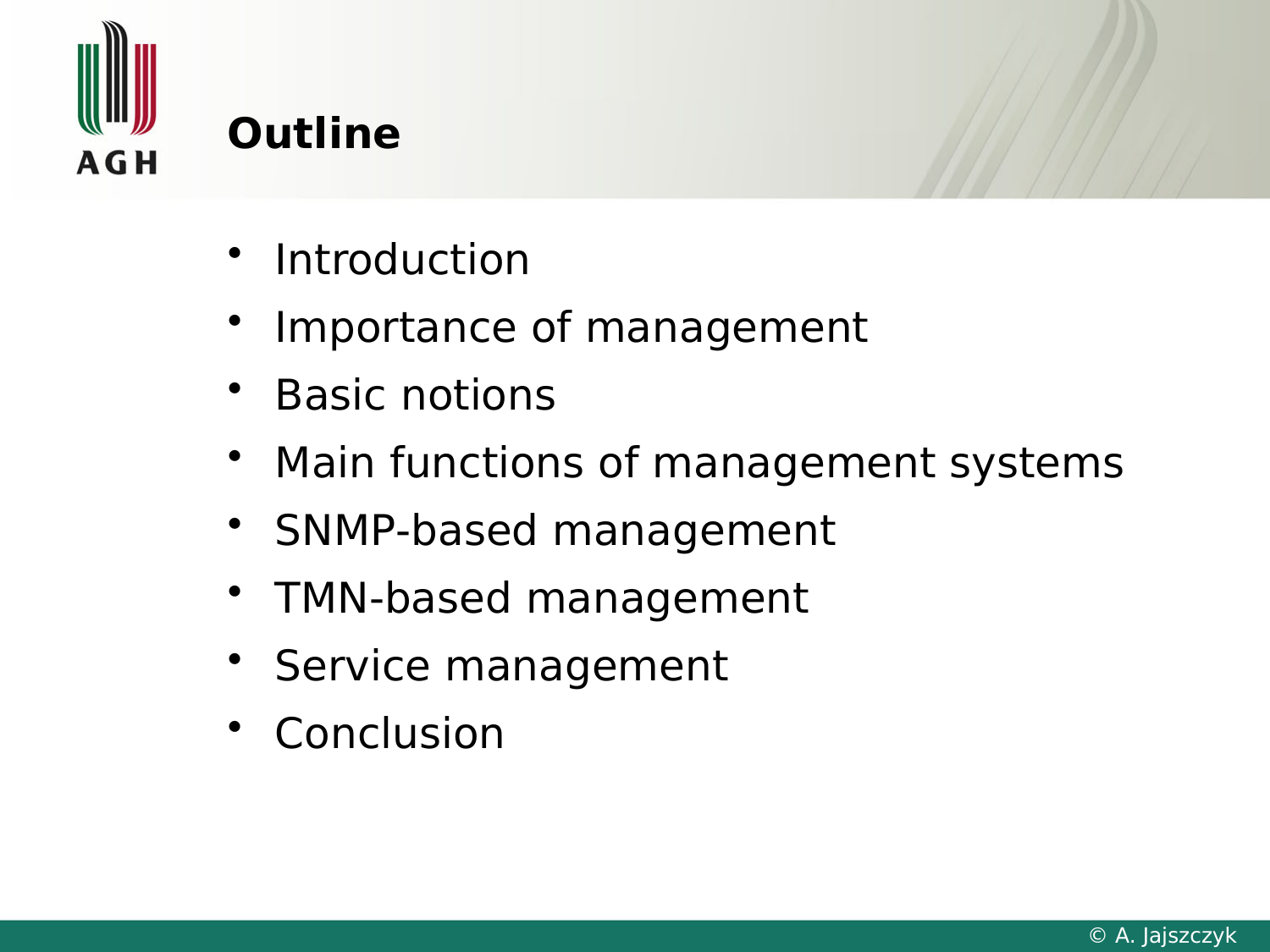

# Outline
Introduction
Importance of management
Basic notions
Main functions of management systems
SNMP-based management
TMN-based management
Service management
Conclusion